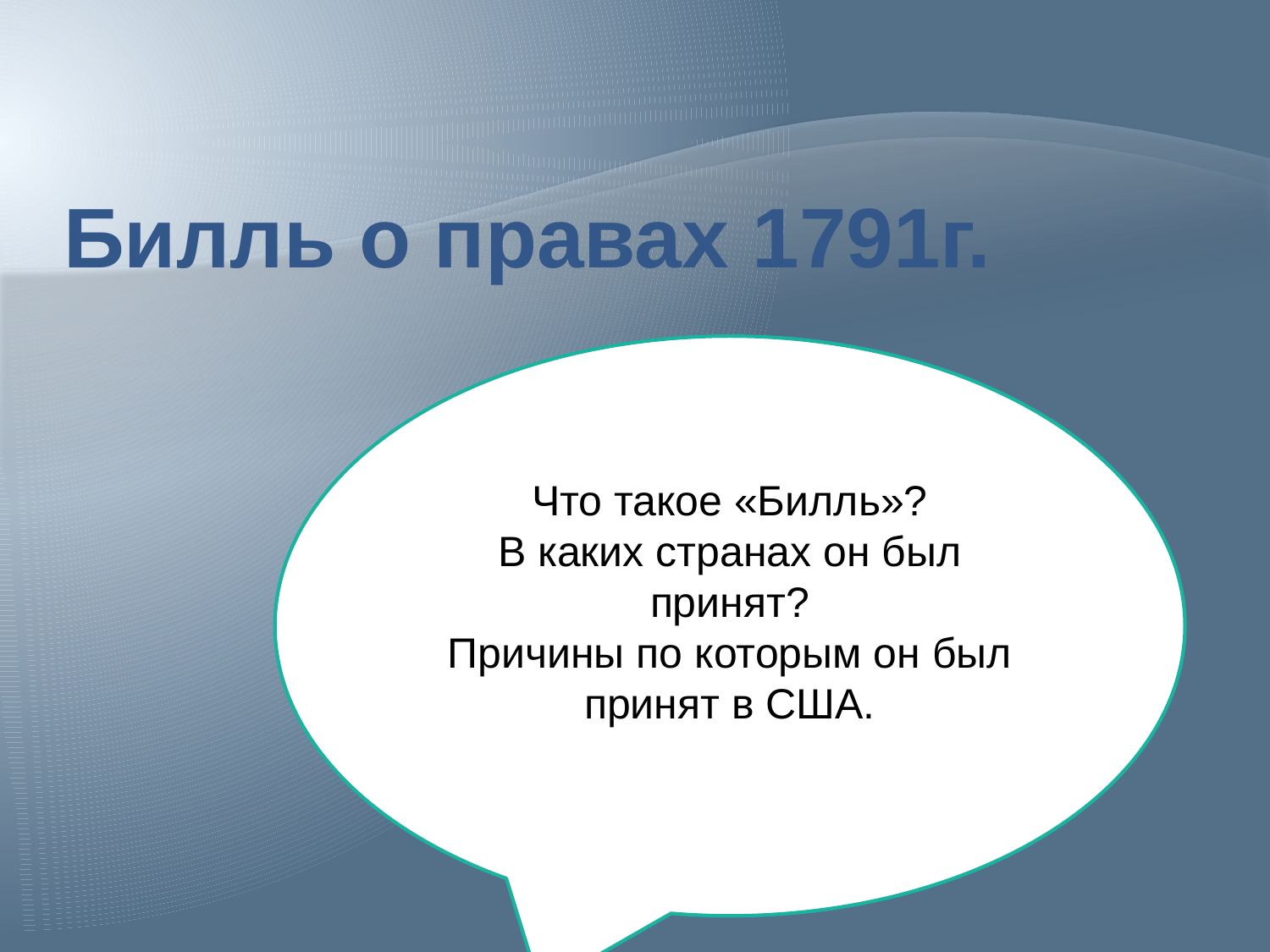

# Билль о правах 1791г.
Что такое «Билль»?
В каких странах он был принят?
Причины по которым он был принят в США.